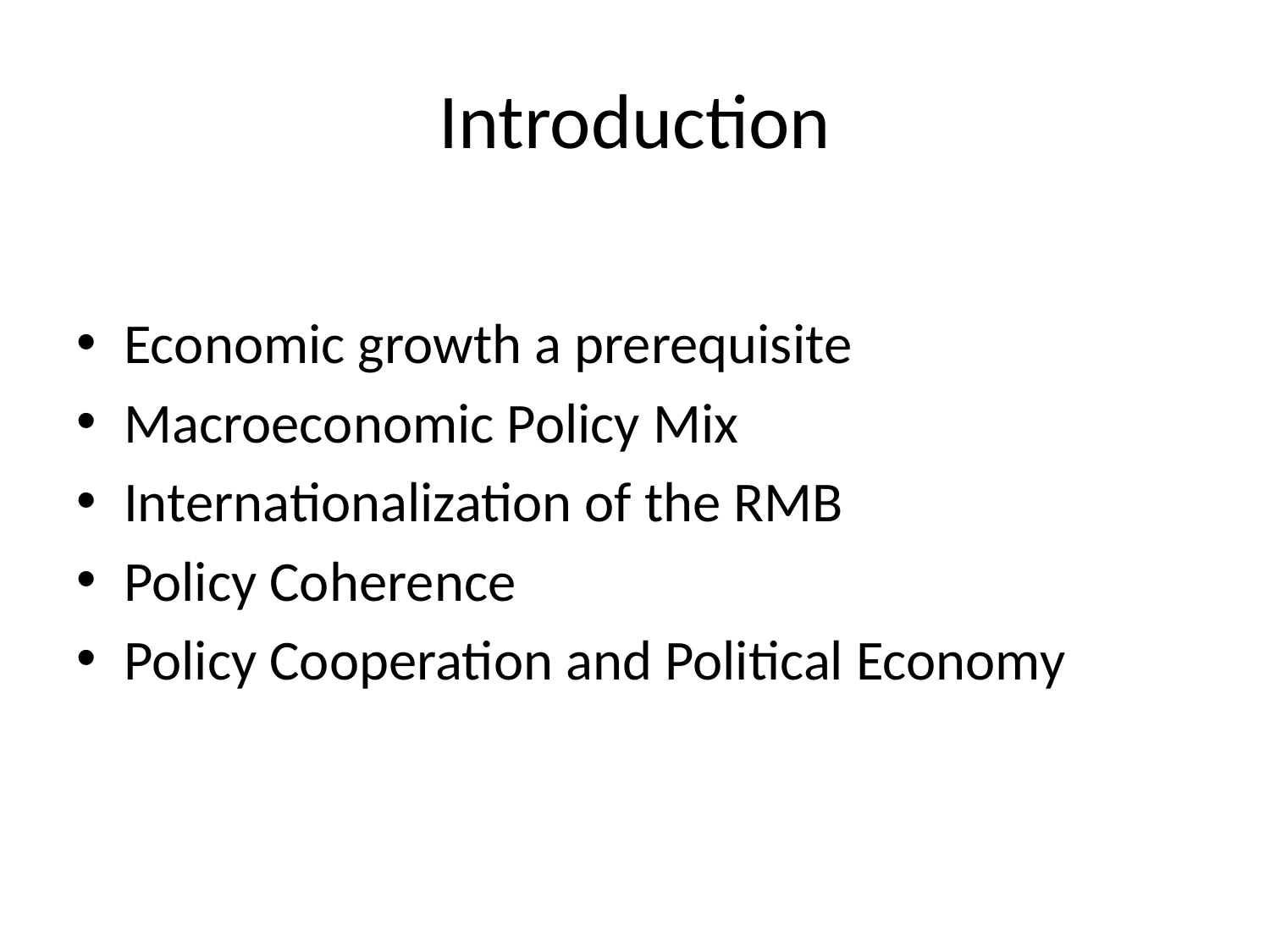

# Introduction

Economic growth a prerequisite
Macroeconomic Policy Mix
Internationalization of the RMB
Policy Coherence
Policy Cooperation and Political Economy